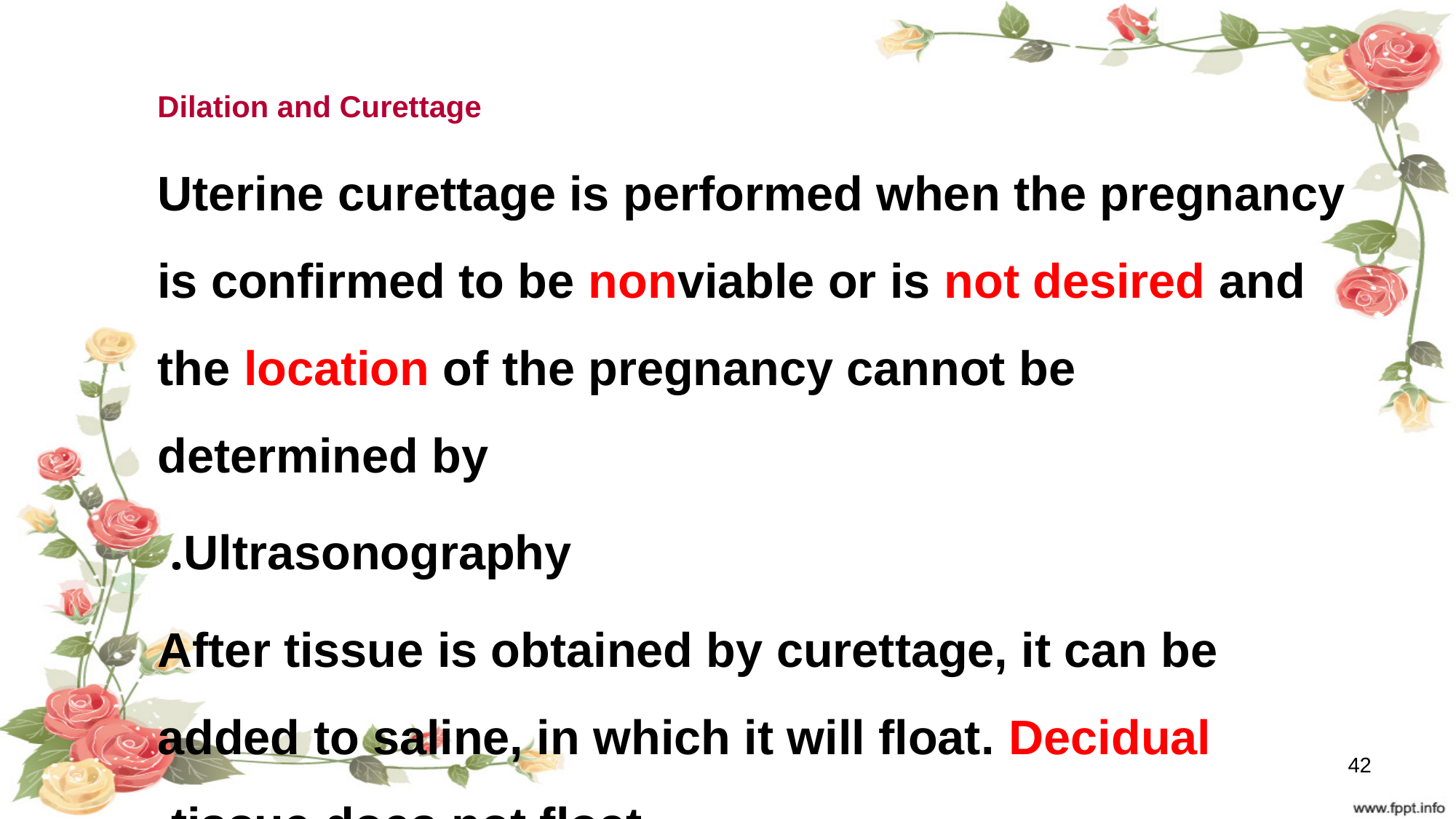

Dilation and Curettage
Uterine curettage is performed when the pregnancy is confirmed to be nonviable or is not desired and the location of the pregnancy cannot be determined by
Ultrasonography.
After tissue is obtained by curettage, it can be added to saline, in which it will float. Decidual tissue does not float.

42